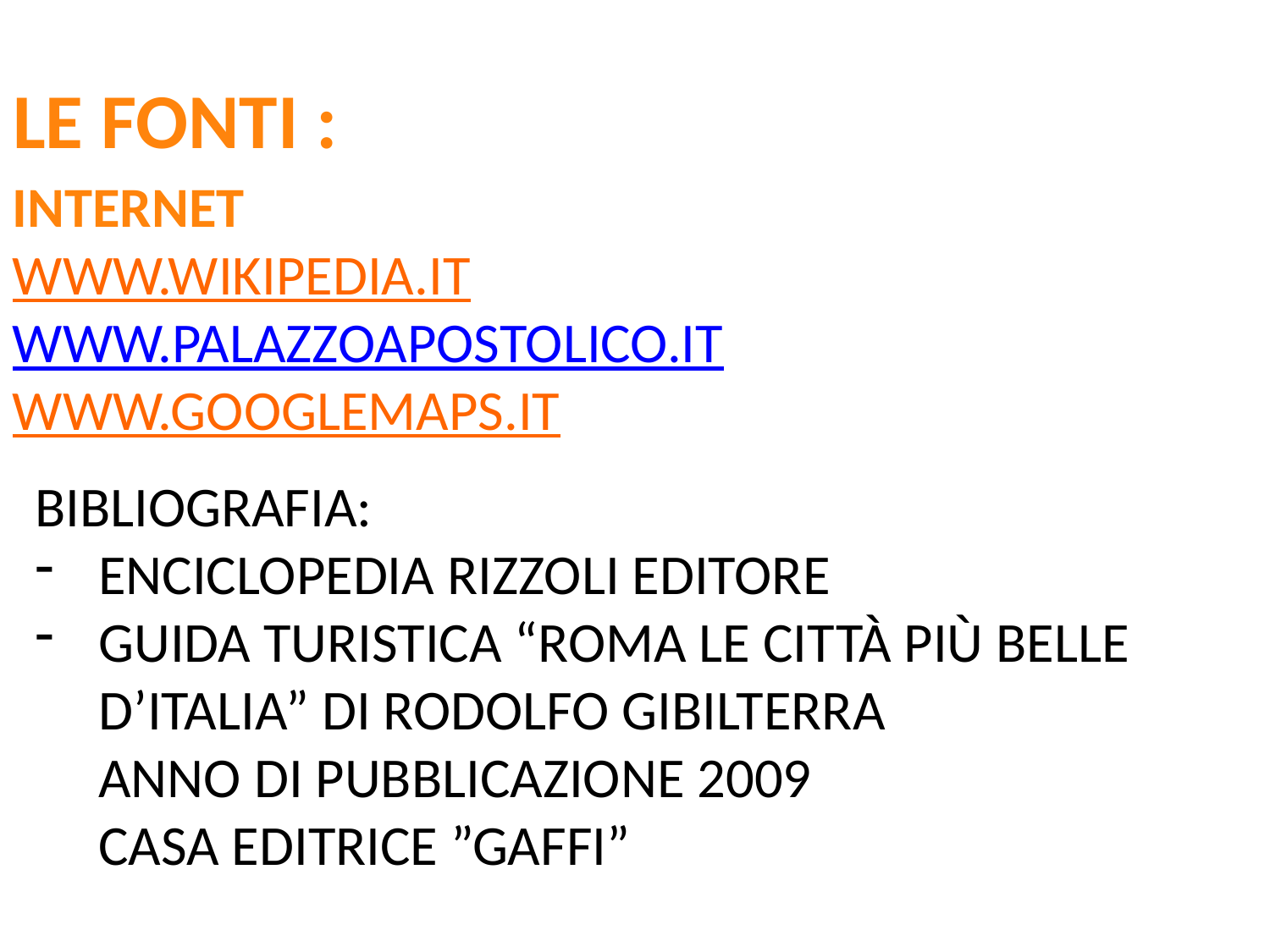

# LE FONTI :
INTERNET
WWW.WIKIPEDIA.IT
WWW.PALAZZOAPOSTOLICO.IT
WWW.GOOGLEMAPS.IT

BIBLIOGRAFIA:
ENCICLOPEDIA RIZZOLI EDITORE
GUIDA TURISTICA “ROMA LE CITTÀ PIÙ BELLE
     D’ITALIA” DI RODOLFO GIBILTERRA
     ANNO DI PUBBLICAZIONE 2009
     CASA EDITRICE ”GAFFI”